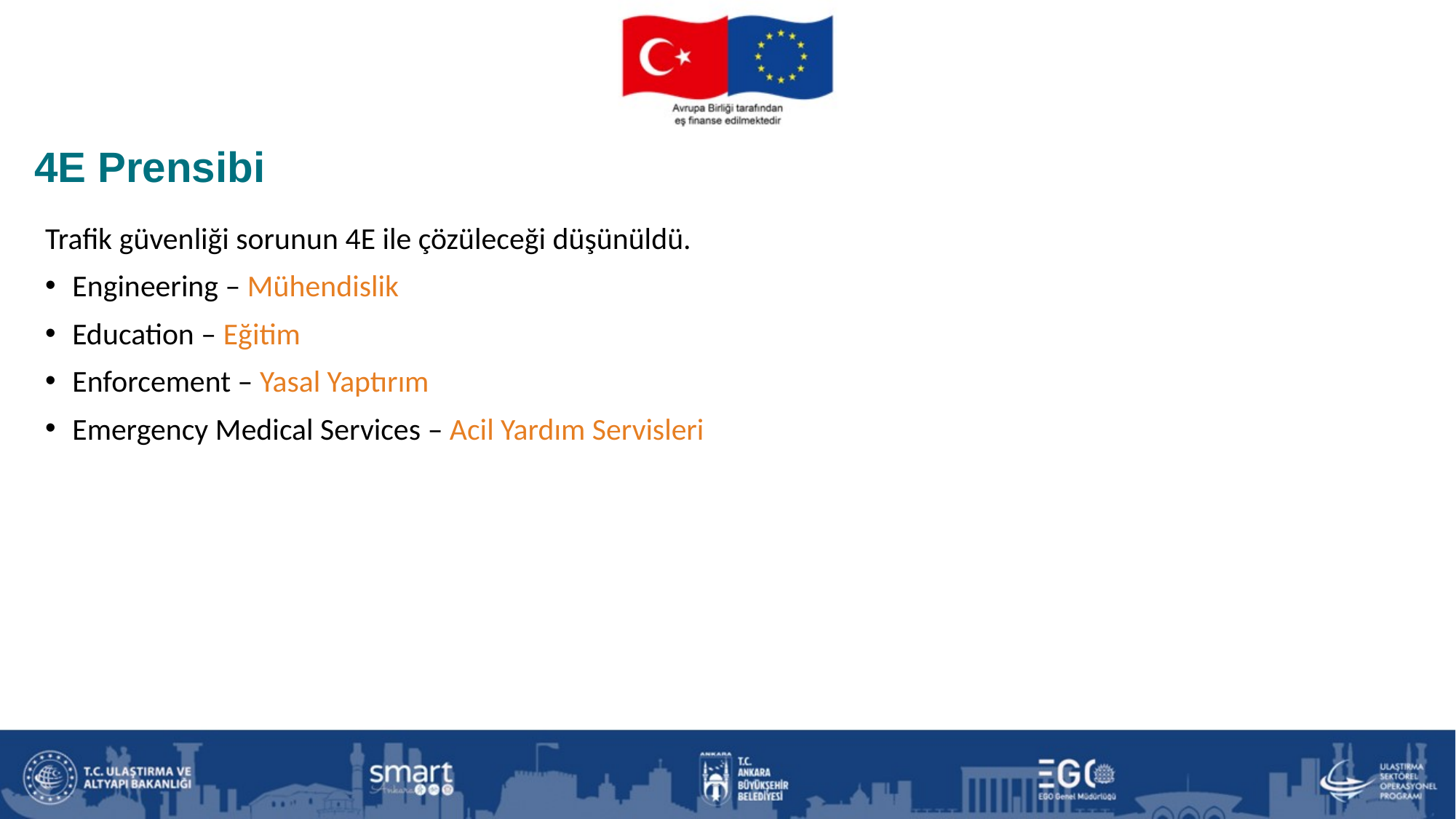

4E Prensibi

Trafik güvenliği sorunun 4E ile çözüleceği düşünüldü.
Engineering – Mühendislik
Education – Eğitim
Enforcement – Yasal Yaptırım
Emergency Medical Services – Acil Yardım Servisleri